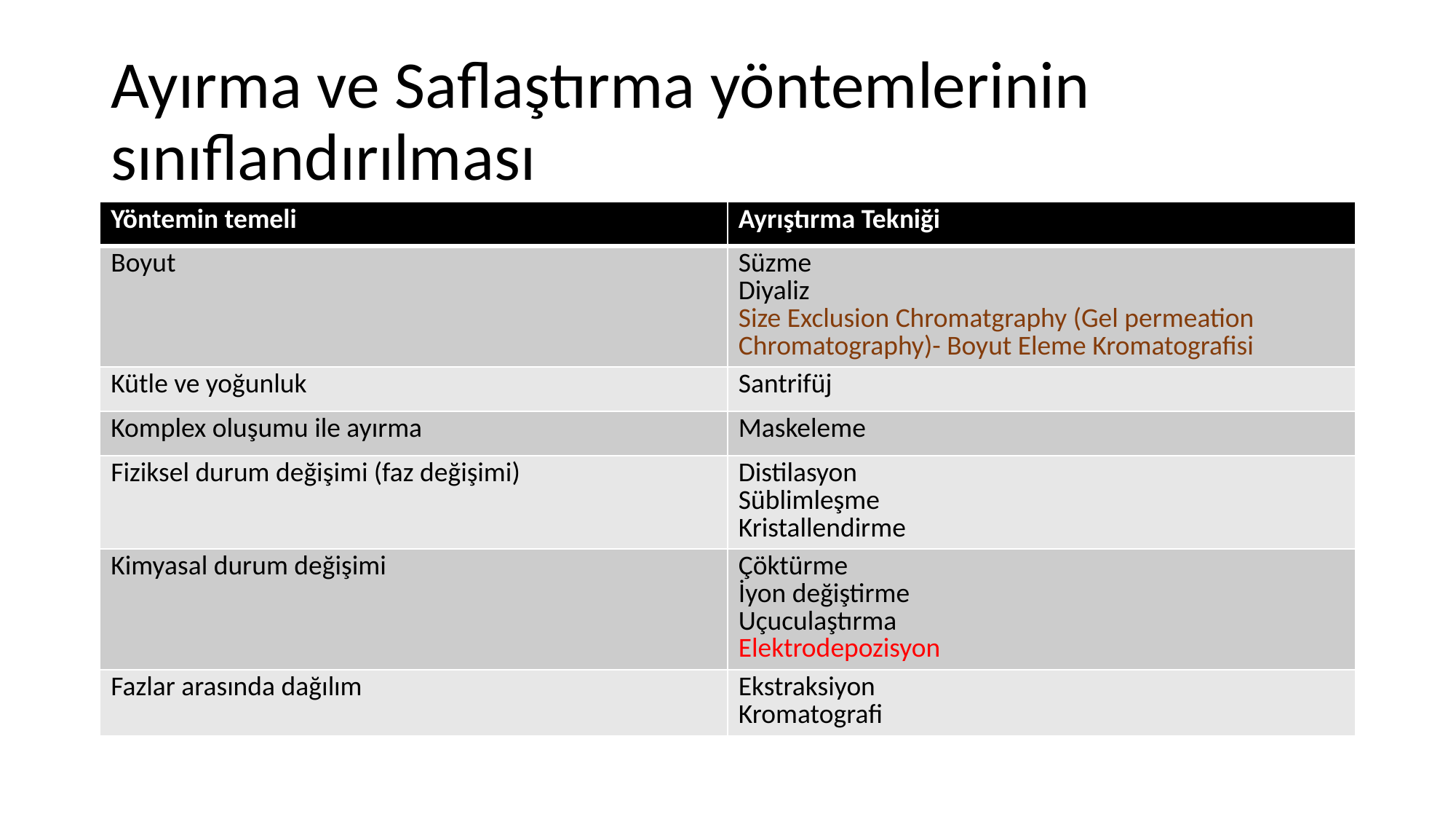

# Ayırma ve Saflaştırma yöntemlerinin sınıflandırılması
| Yöntemin temeli | Ayrıştırma Tekniği |
| --- | --- |
| Boyut | Süzme Diyaliz Size Exclusion Chromatgraphy (Gel permeation Chromatography)- Boyut Eleme Kromatografisi |
| Kütle ve yoğunluk | Santrifüj |
| Komplex oluşumu ile ayırma | Maskeleme |
| Fiziksel durum değişimi (faz değişimi) | Distilasyon Süblimleşme Kristallendirme |
| Kimyasal durum değişimi | Çöktürme İyon değiştirme Uçuculaştırma Elektrodepozisyon |
| Fazlar arasında dağılım | Ekstraksiyon Kromatografi |